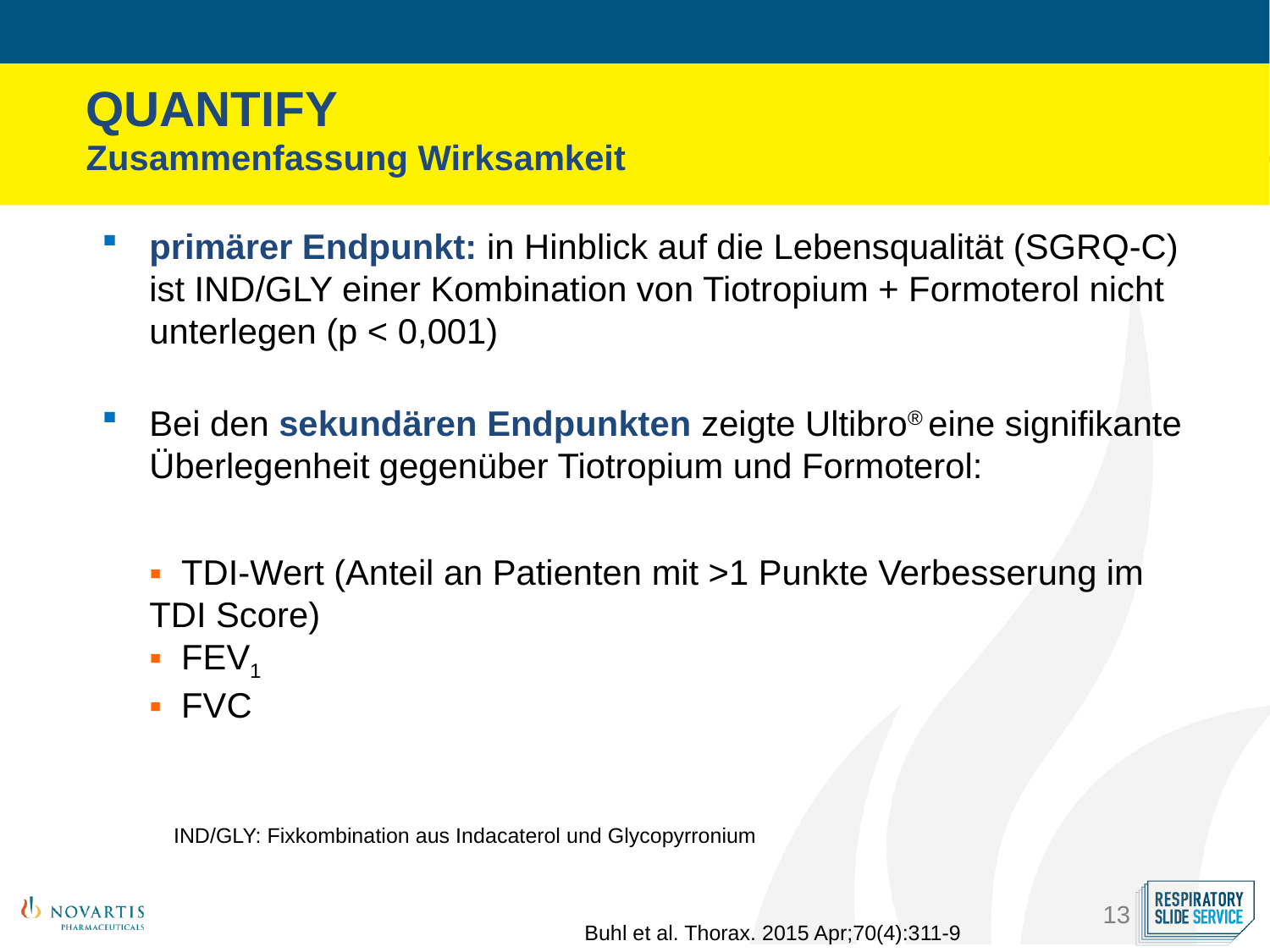

QUANTIFY
Zusammenfassung Wirksamkeit
primärer Endpunkt: in Hinblick auf die Lebensqualität (SGRQ-C)
ist IND/GLY einer Kombination von Tiotropium + Formoterol nicht unterlegen (p < 0,001)
Bei den sekundären Endpunkten zeigte Ultibro® eine signifikante Überlegenheit gegenüber Tiotropium und Formoterol:
▪  TDI-Wert (Anteil an Patienten mit >1 Punkte Verbesserung im TDI Score)
▪  FEV1
▪  FVC
IND/GLY: Fixkombination aus Indacaterol und Glycopyrronium
Buhl et al. Thorax. 2015 Apr;70(4):311-9